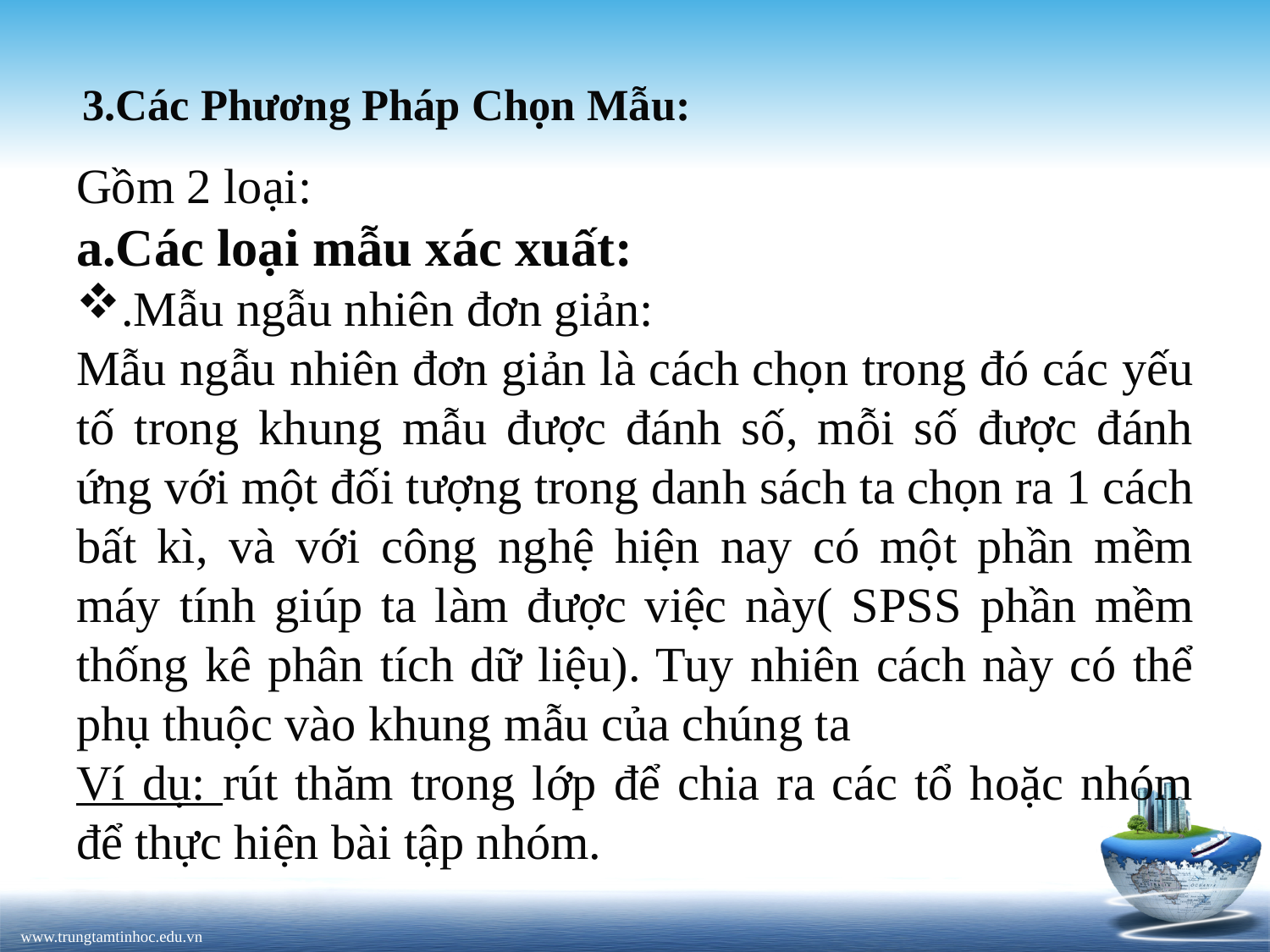

# 3.Các Phương Pháp Chọn Mẫu:
Gồm 2 loại:
Các loại mẫu xác xuất:
.Mẫu ngẫu nhiên đơn giản:
Mẫu ngẫu nhiên đơn giản là cách chọn trong đó các yếu tố trong khung mẫu được đánh số, mỗi số được đánh ứng với một đối tượng trong danh sách ta chọn ra 1 cách bất kì, và với công nghệ hiện nay có một phần mềm máy tính giúp ta làm được việc này( SPSS phần mềm thống kê phân tích dữ liệu). Tuy nhiên cách này có thể phụ thuộc vào khung mẫu của chúng ta
Ví dụ: rút thăm trong lớp để chia ra các tổ hoặc nhóm để thực hiện bài tập nhóm.